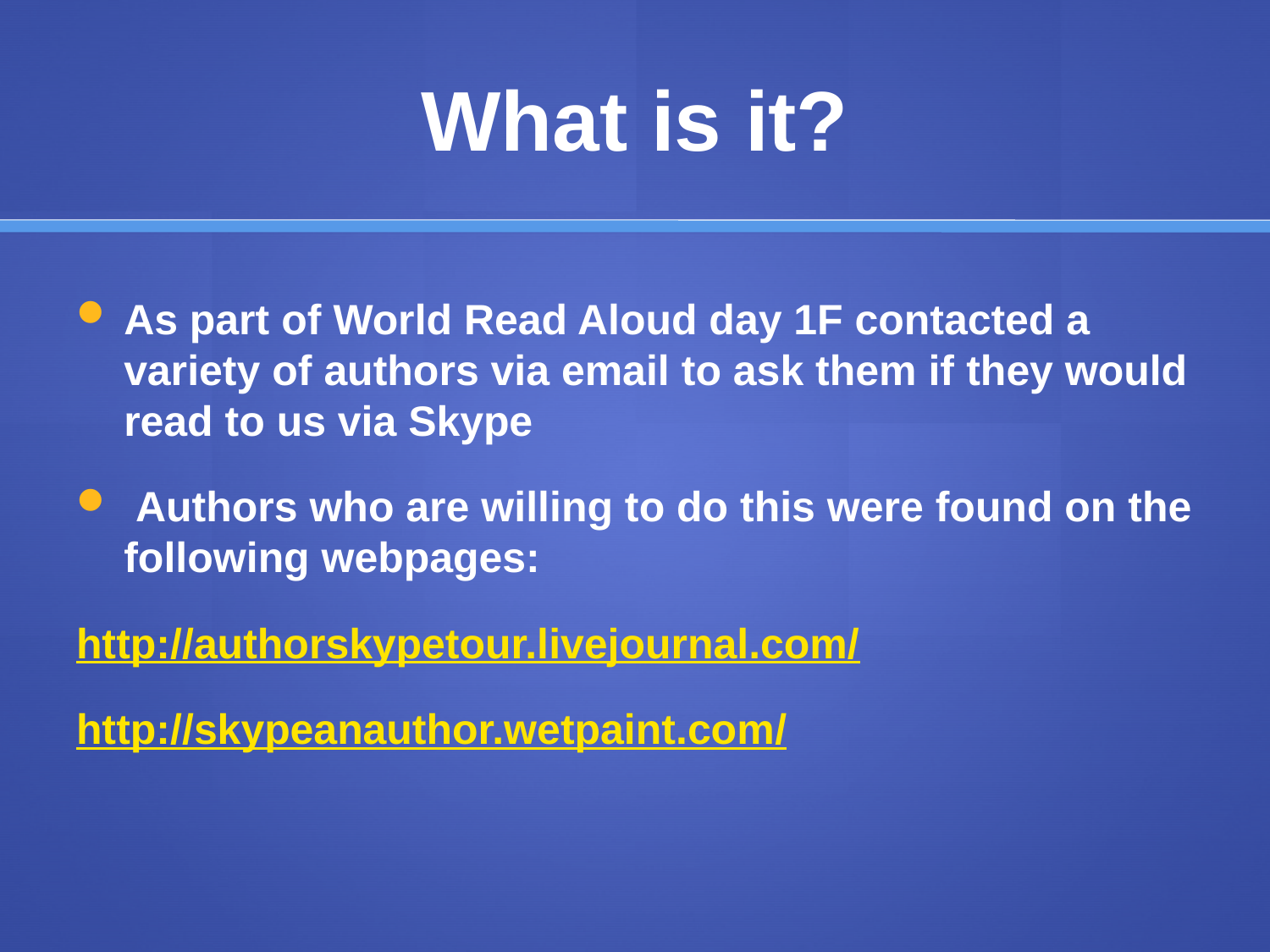

# What is it?
As part of World Read Aloud day 1F contacted a variety of authors via email to ask them if they would read to us via Skype
 Authors who are willing to do this were found on the following webpages:
http://authorskypetour.livejournal.com/
http://skypeanauthor.wetpaint.com/